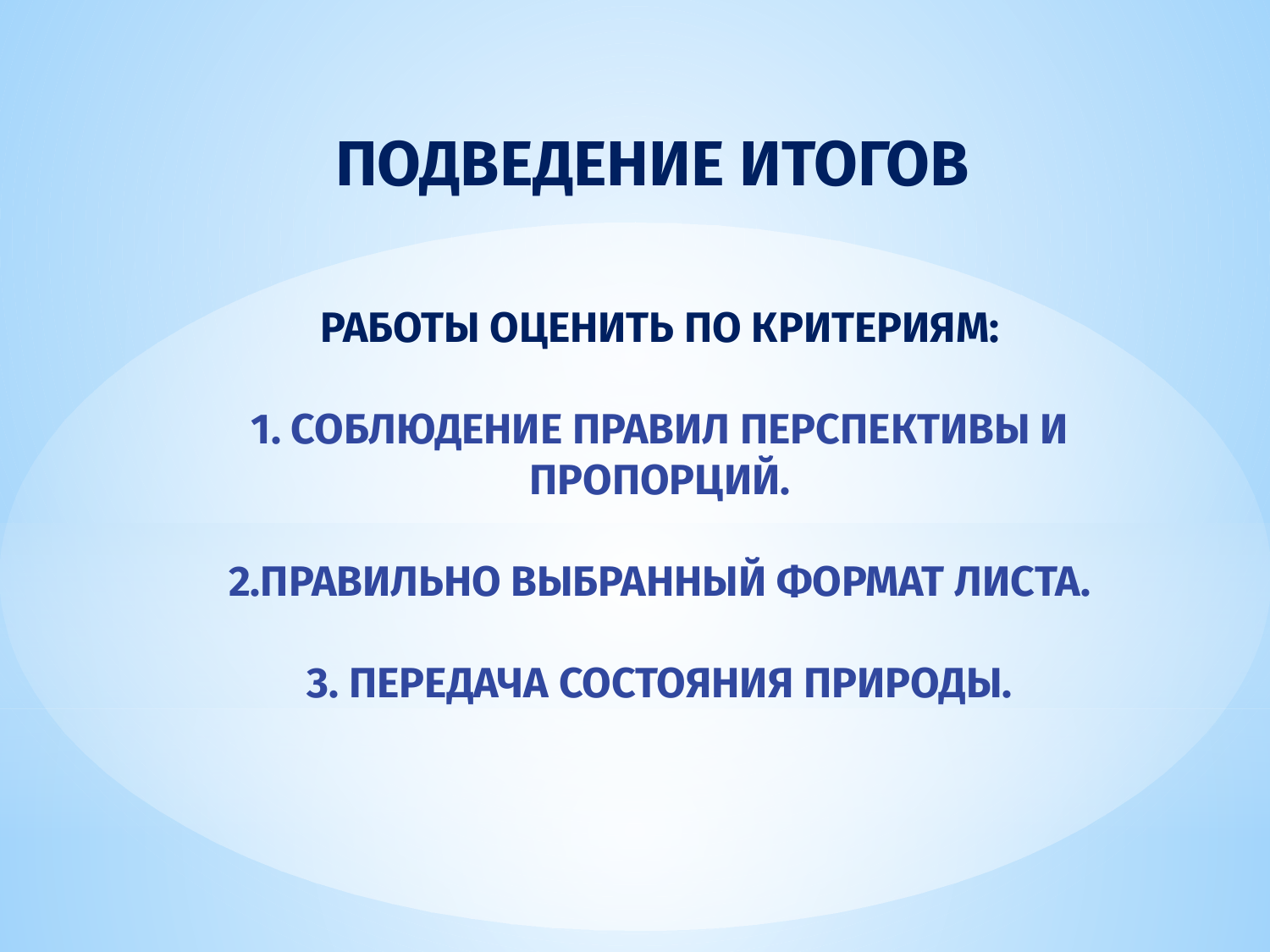

ПОДВЕДЕНИЕ ИТОГОВ

РАБОТЫ ОЦЕНИТЬ ПО КРИТЕРИЯМ:

1. СОБЛЮДЕНИЕ ПРАВИЛ ПЕРСПЕКТИВЫ И ПРОПОРЦИЙ.

2.ПРАВИЛЬНО ВЫБРАННЫЙ ФОРМАТ ЛИСТА.

3. ПЕРЕДАЧА СОСТОЯНИЯ ПРИРОДЫ.